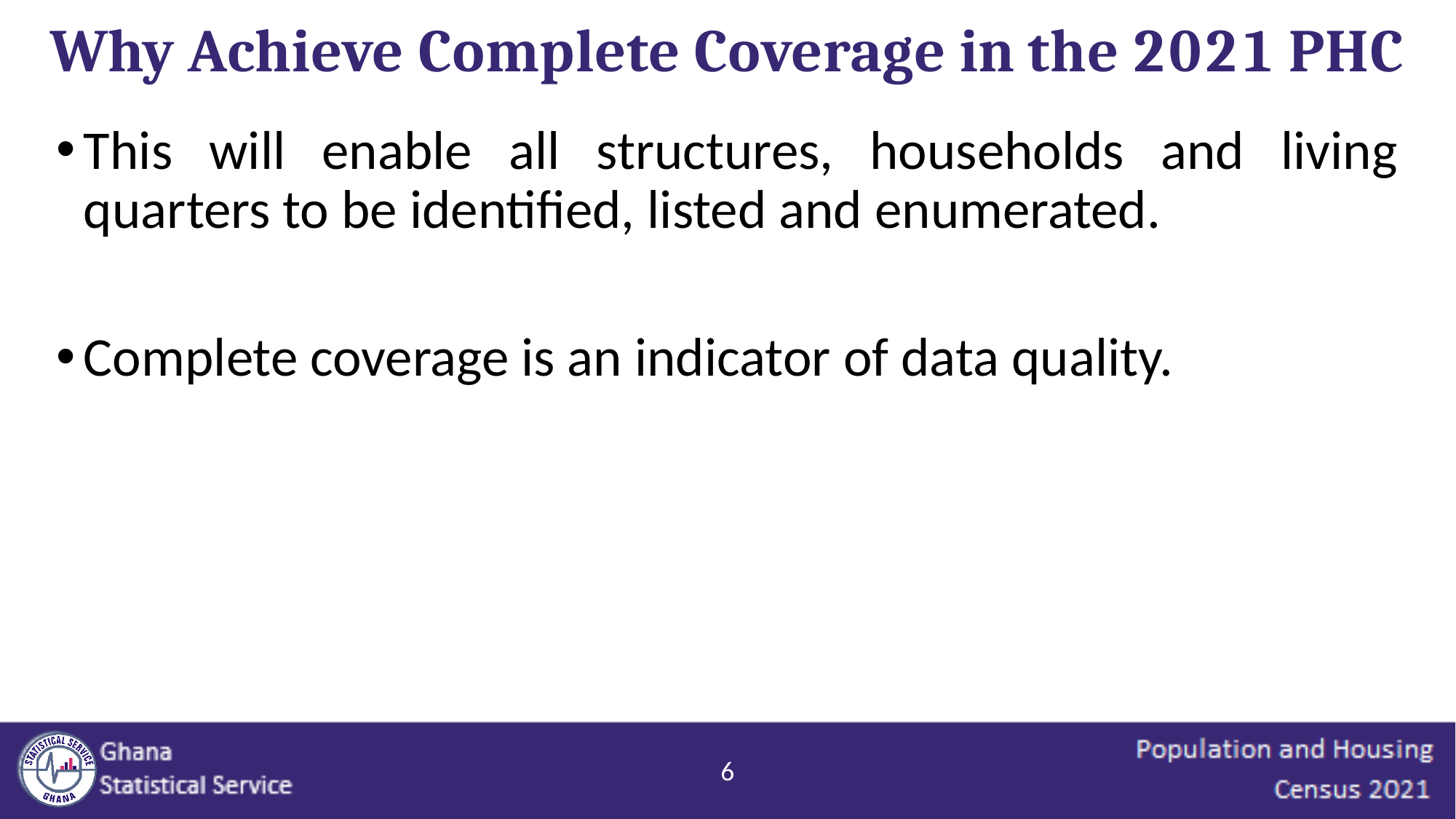

Why Achieve Complete Coverage in the 2021 PHC
This will enable all structures, households and living quarters to be identified, listed and enumerated.

Complete coverage is an indicator of data quality.

6